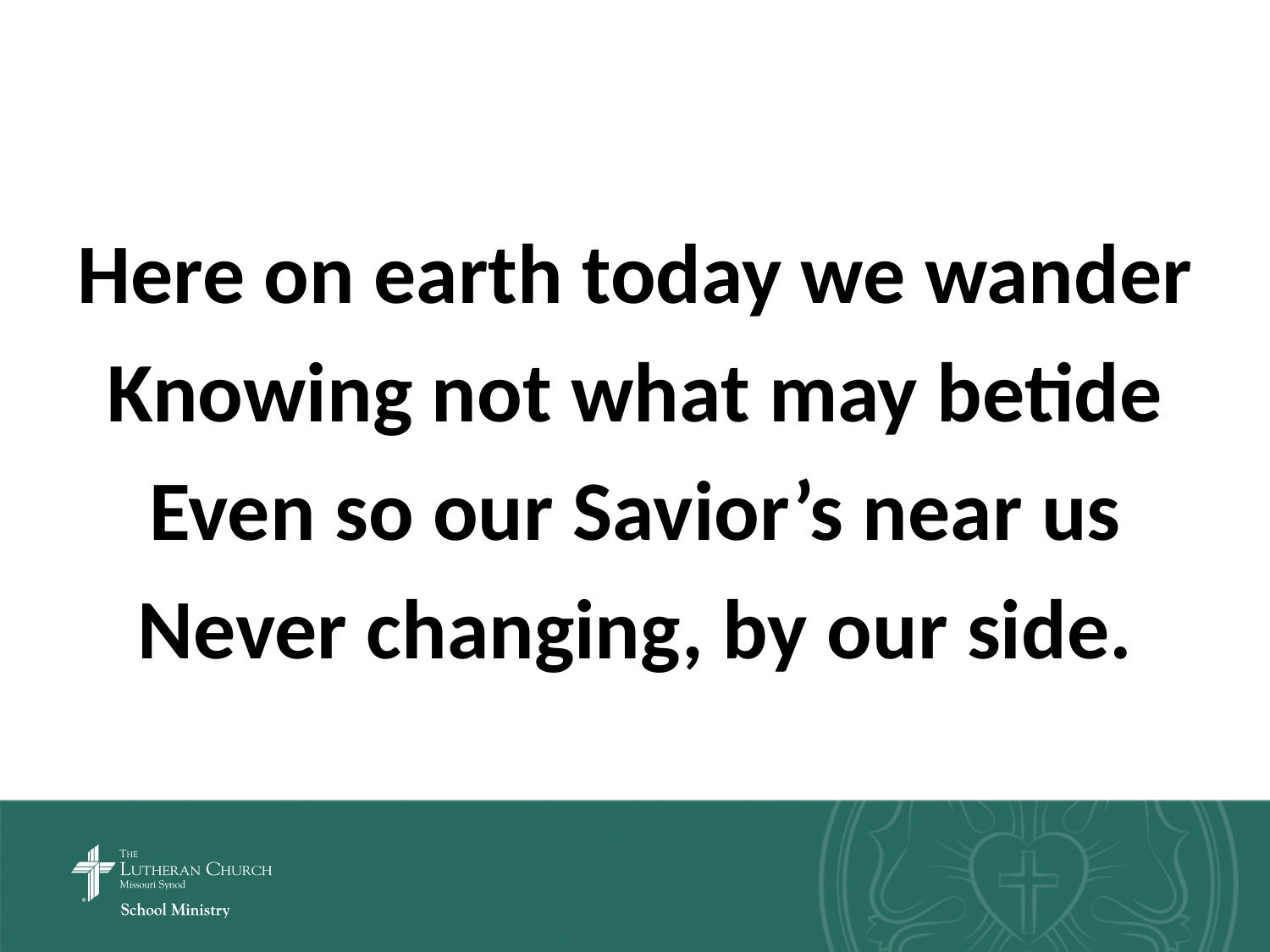

Here on earth today we wander
Knowing not what may betide
Even so our Savior’s near us
Never changing, by our side.